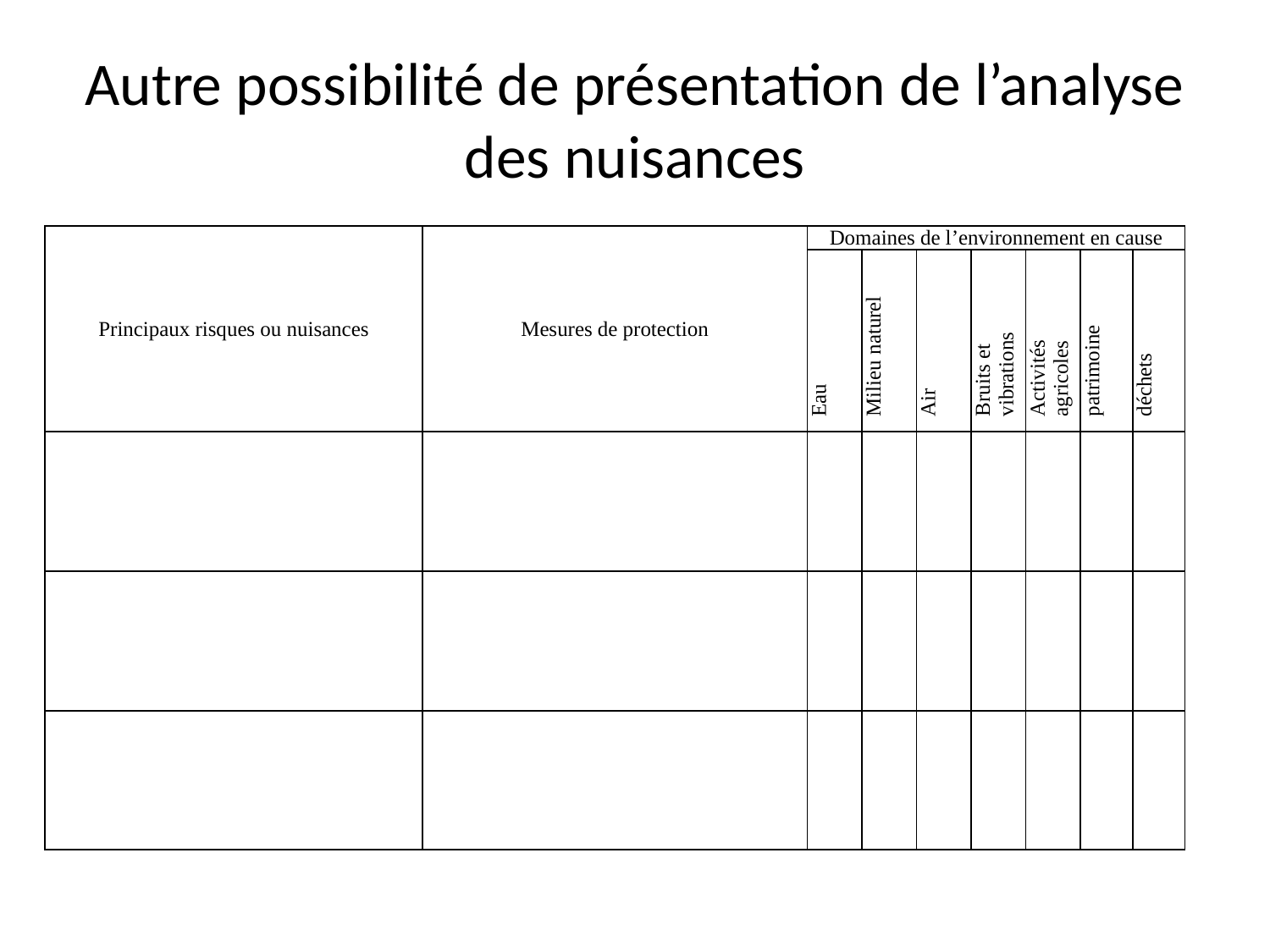

# Autre possibilité de présentation de l’analyse des nuisances
| Principaux risques ou nuisances | Mesures de protection | Domaines de l’environnement en cause |  |  |  |  |  |  |
| --- | --- | --- | --- | --- | --- | --- | --- | --- |
|  |  | Eau | Milieu naturel | Air | Bruits et vibrations | Activités agricoles | patrimoine | déchets |
|  |  |  |  |  |  |  |  |  |
|  |  |  |  |  |  |  |  |  |
|  |  |  |  |  |  |  |  |  |